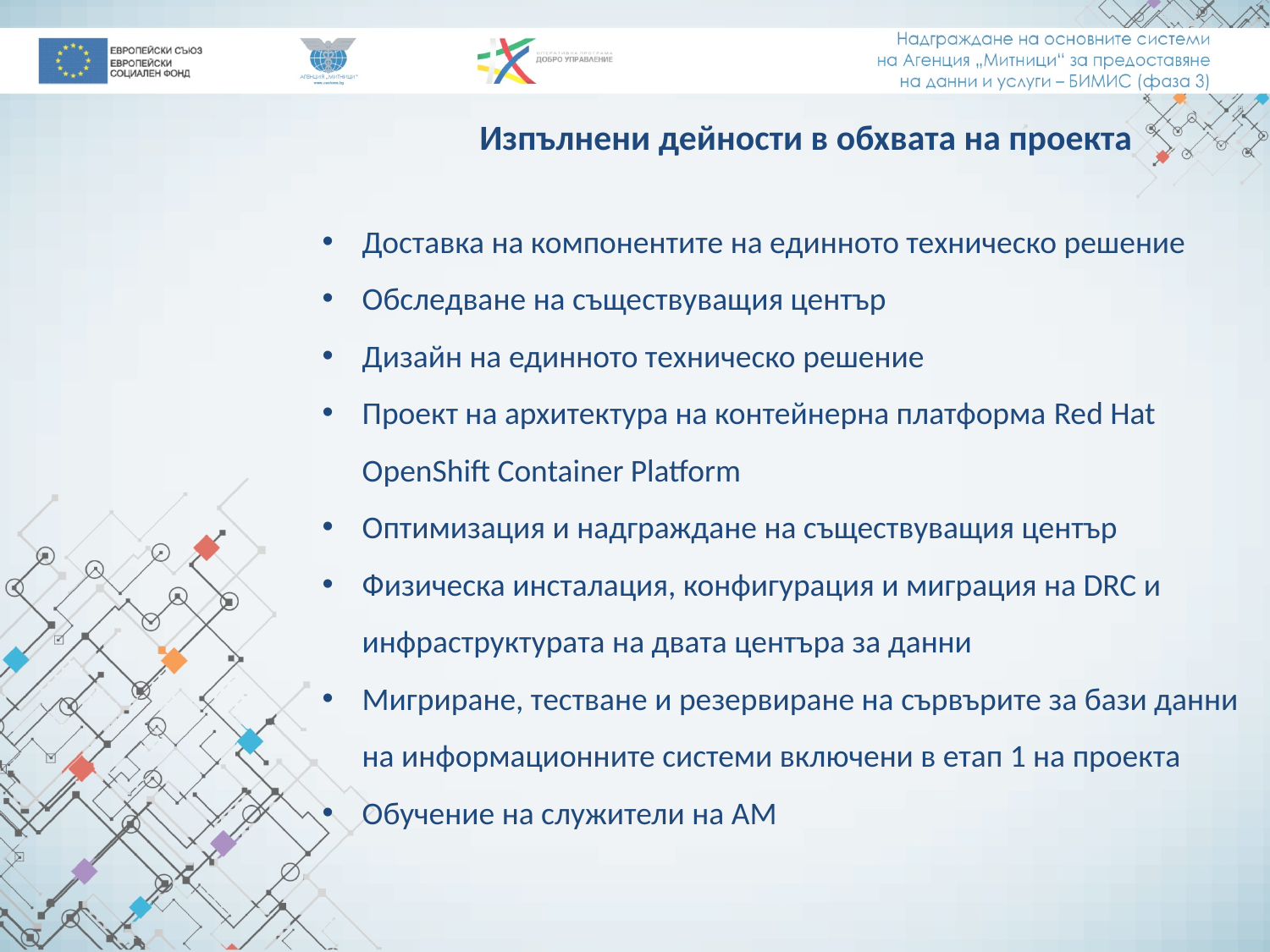

Изпълнени дейности в обхвата на проекта

Доставка на компонентите на единното техническо решение
Обследване на съществуващия център
Дизайн на единното техническо решение
Проект на архитектура на контейнерна платформа Red Hat OpenShift Container Platform
Оптимизация и надграждане на съществуващия център
Физическа инсталация, конфигурация и миграция на DRC и инфраструктурата на двата центъра за данни
Мигриране, тестване и резервиране на сървърите за бази данни на информационните системи включени в етап 1 на проекта
Обучение на служители на АМ